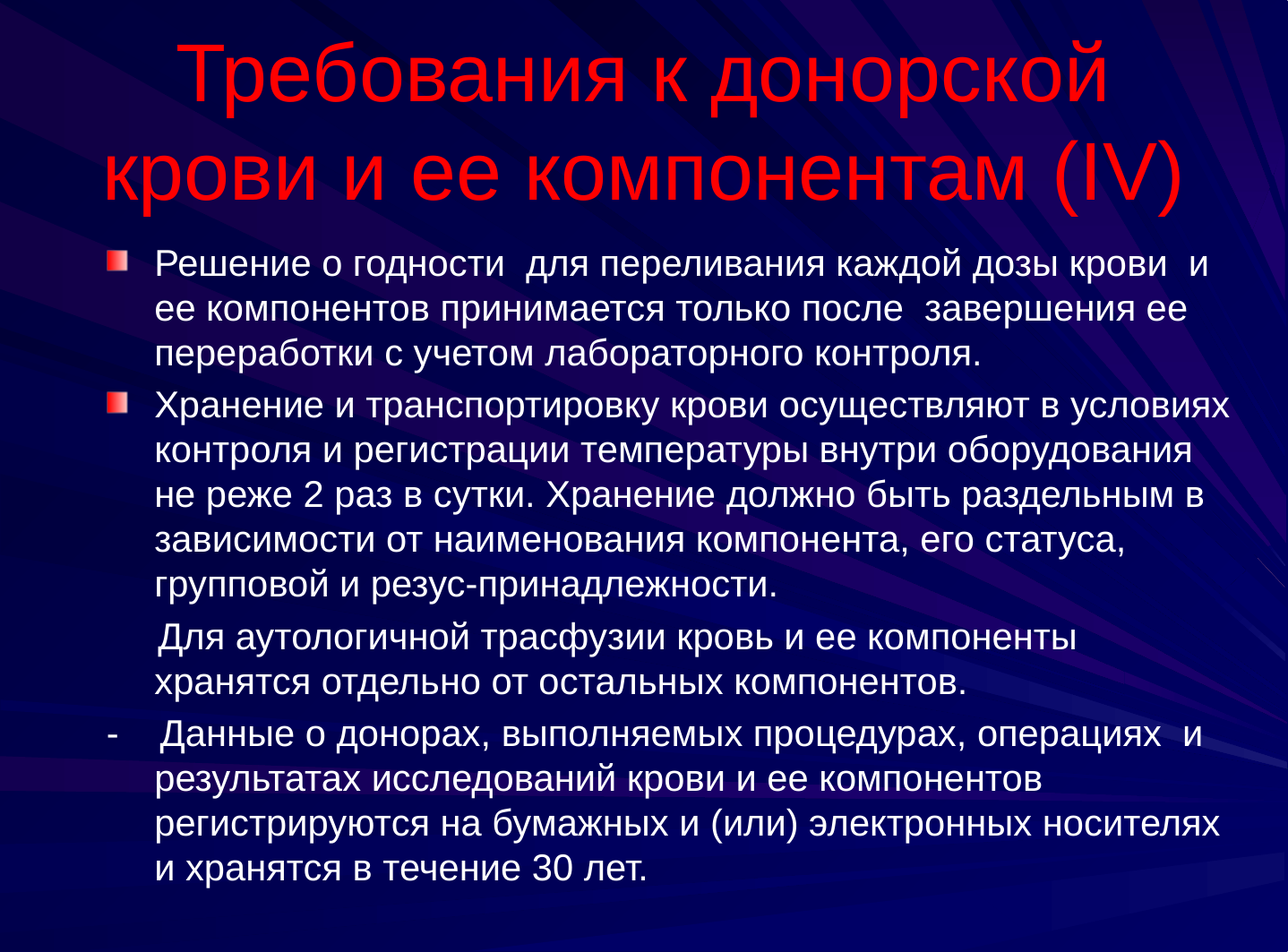

# Требования к донорской крови и ее компонентам (IV)
Решение о годности  для переливания каждой дозы крови  и ее компонентов принимается только после  завершения ее переработки с учетом лабораторного контроля.
Хранение и транспортировку крови осуществляют в условиях контроля и регистрации температуры внутри оборудования  не реже 2 раз в сутки. Хранение должно быть раздельным в зависимости от наименования компонента, его статуса, групповой и резус-принадлежности.
     Для аутологичной трасфузии кровь и ее компоненты хранятся отдельно от остальных компонентов.
-    Данные о донорах, выполняемых процедурах, операциях  и результатах исследований крови и ее компонентов регистрируются на бумажных и (или) электронных носителях и хранятся в течение 30 лет.